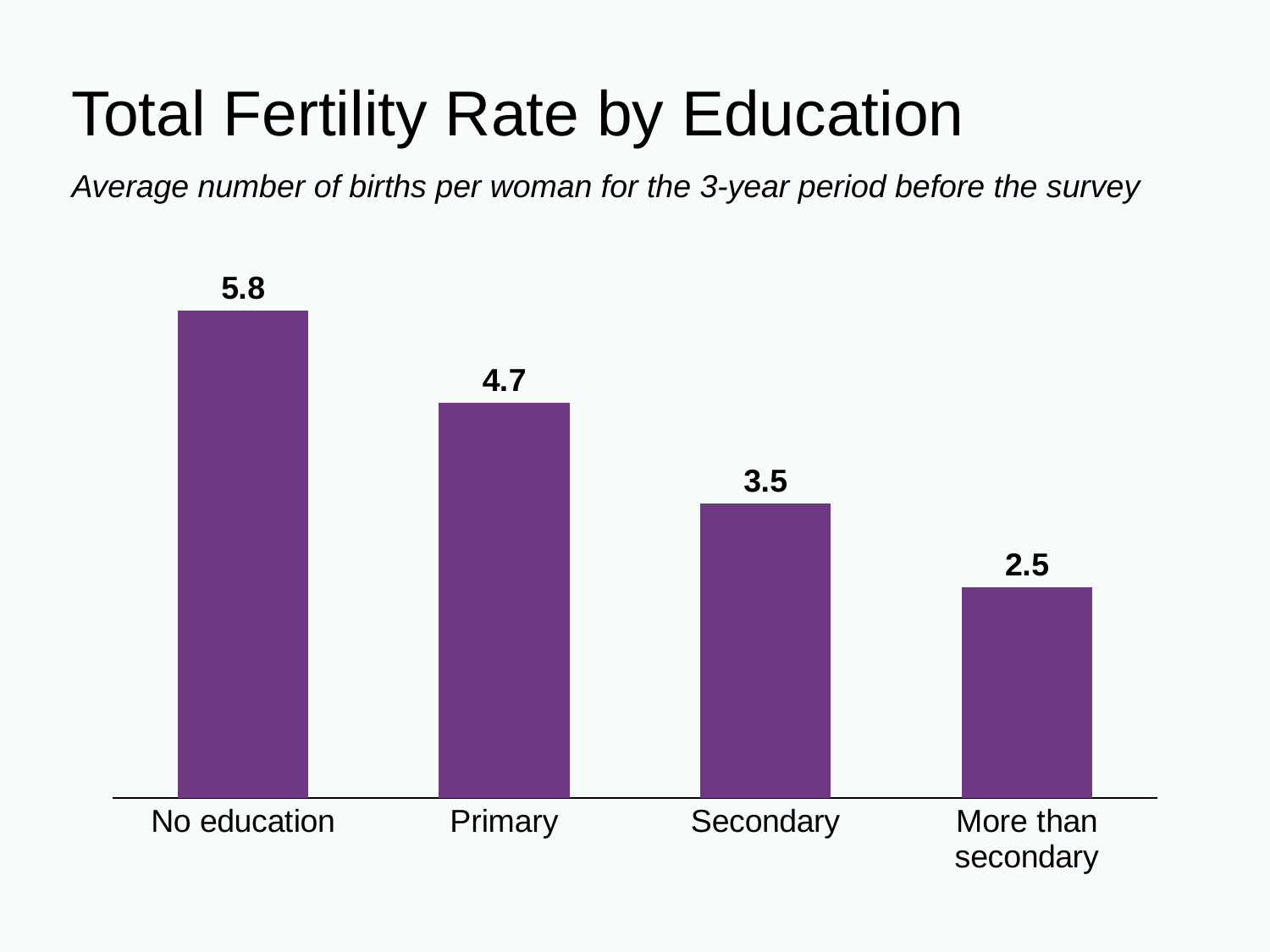

# Total Fertility Rate by Education
Average number of births per woman for the 3-year period before the survey

### Chart

| Category | Column1 |
|---|---|
| No education | 5.8 |
| Primary | 4.7 |
| Secondary | 3.5 |
| More than secondary | 2.5 |